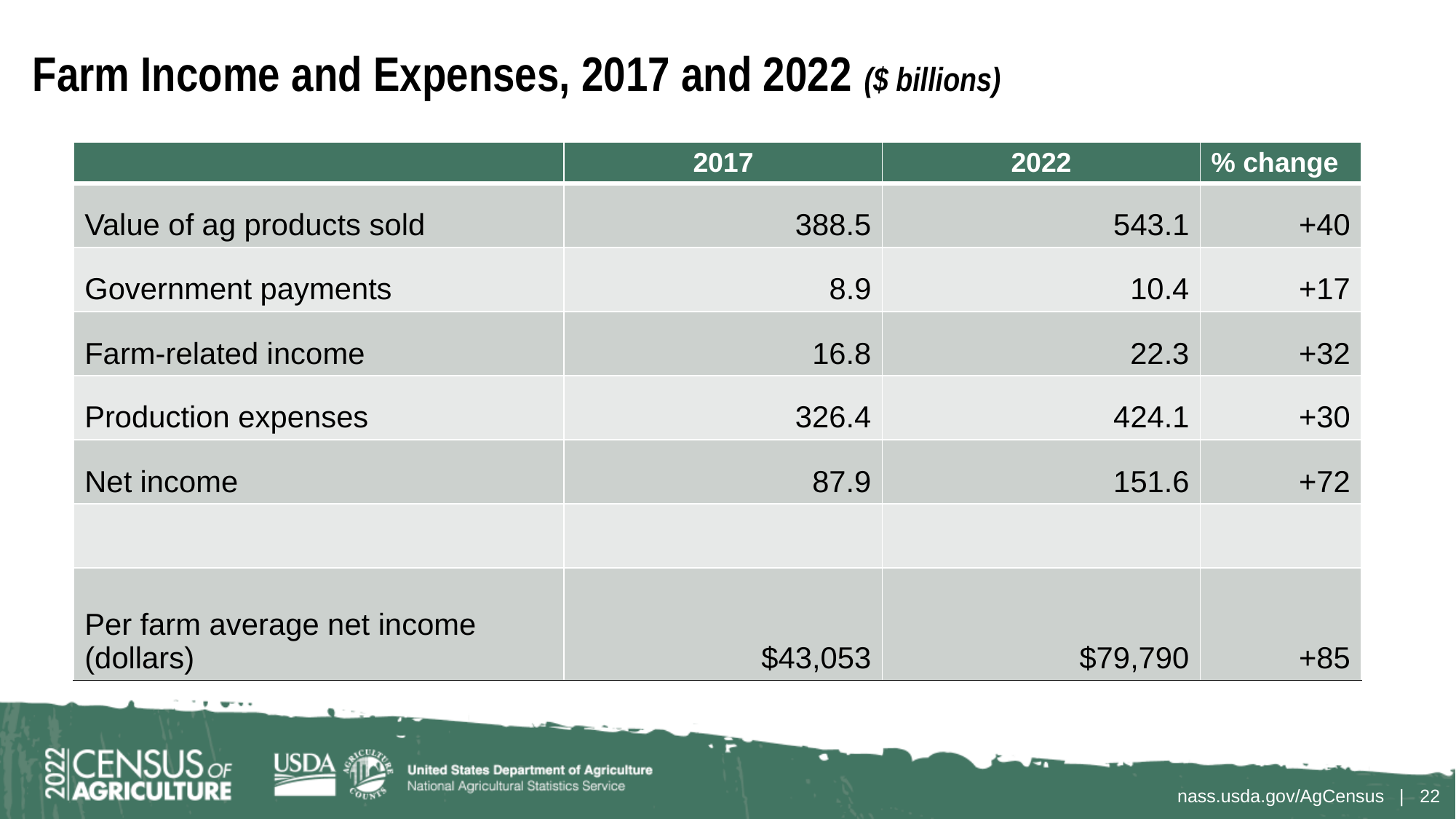

# Farm Income and Expenses, 2017 and 2022 ($ billions)
|  | 2017 | 2022 | % change |
| --- | --- | --- | --- |
| Value of ag products sold | 388.5 | 543.1 | +40 |
| Government payments | 8.9 | 10.4 | +17 |
| Farm-related income | 16.8 | 22.3 | +32 |
| Production expenses | 326.4 | 424.1 | +30 |
| Net income | 87.9 | 151.6 | +72 |
|  |  |  |  |
| Per farm average net income (dollars) | $43,053 | $79,790 | +85 |